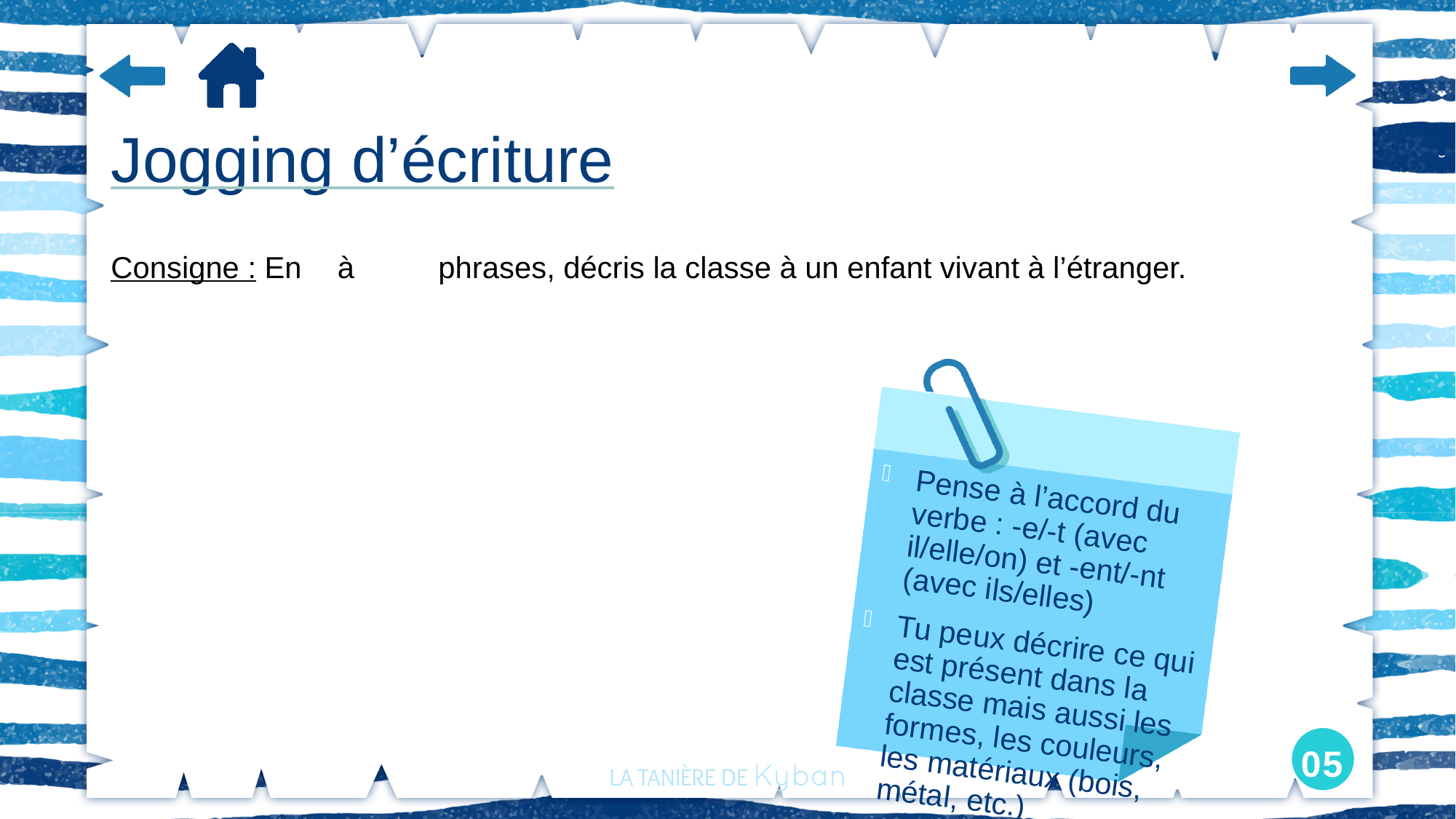

# Jogging d’écriture
Consigne : En	 à 	phrases, décris la classe à un enfant vivant à l’étranger.
Pense à l’accord du verbe : -e/-t (avec il/elle/on) et -ent/-nt (avec ils/elles)
Tu peux décrire ce qui est présent dans la classe mais aussi les formes, les couleurs, les matériaux (bois, métal, etc.)
05